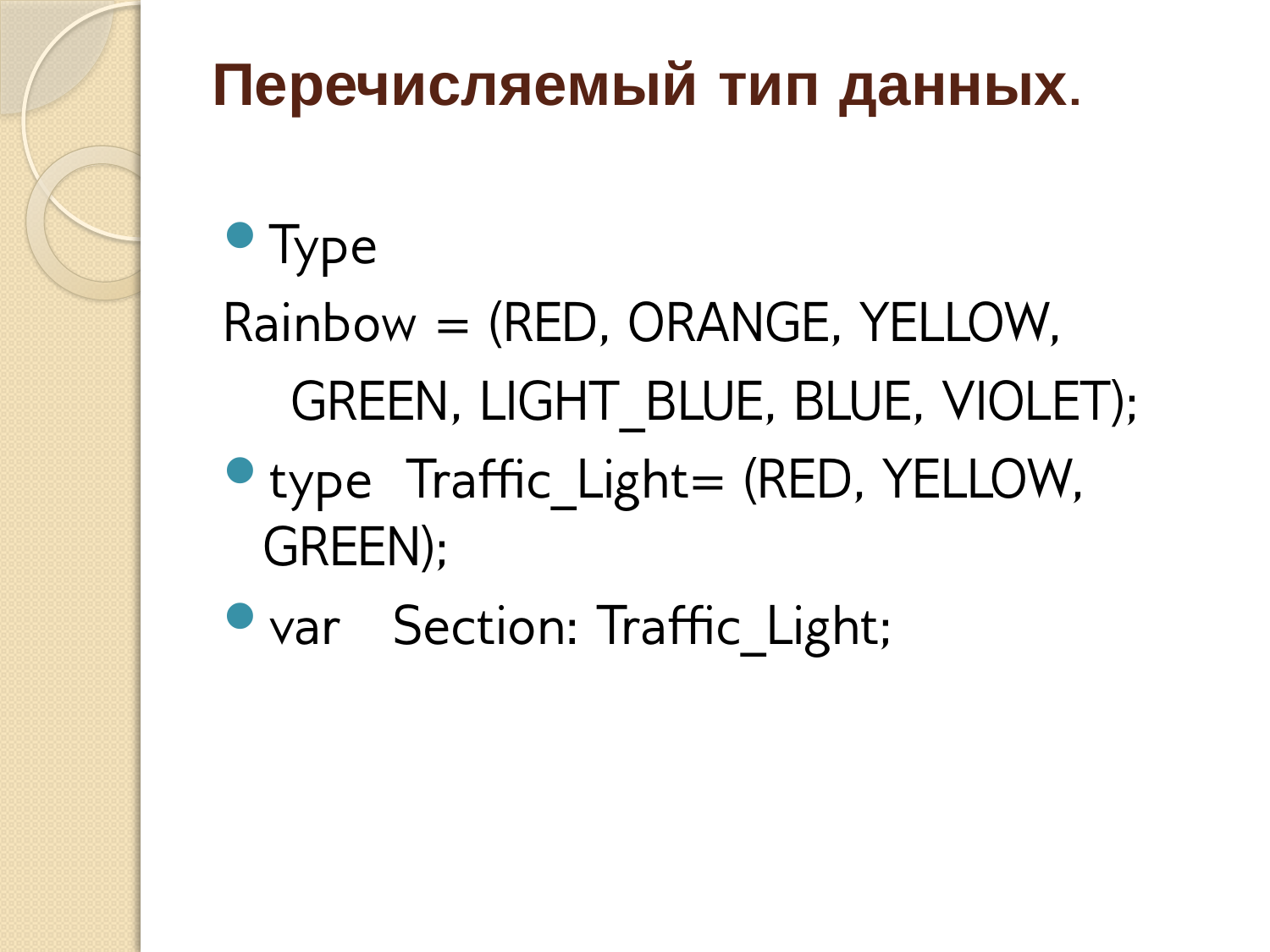

# Перечисляемый тип данных.
Type
Rainbow = (RED, ORANGE, YELLOW,
    GREEN, LIGHT_BLUE, BLUE, VIOLET);
type  Traffic_Light= (RED, YELLOW, GREEN);
var   Section: Traffic_Light;